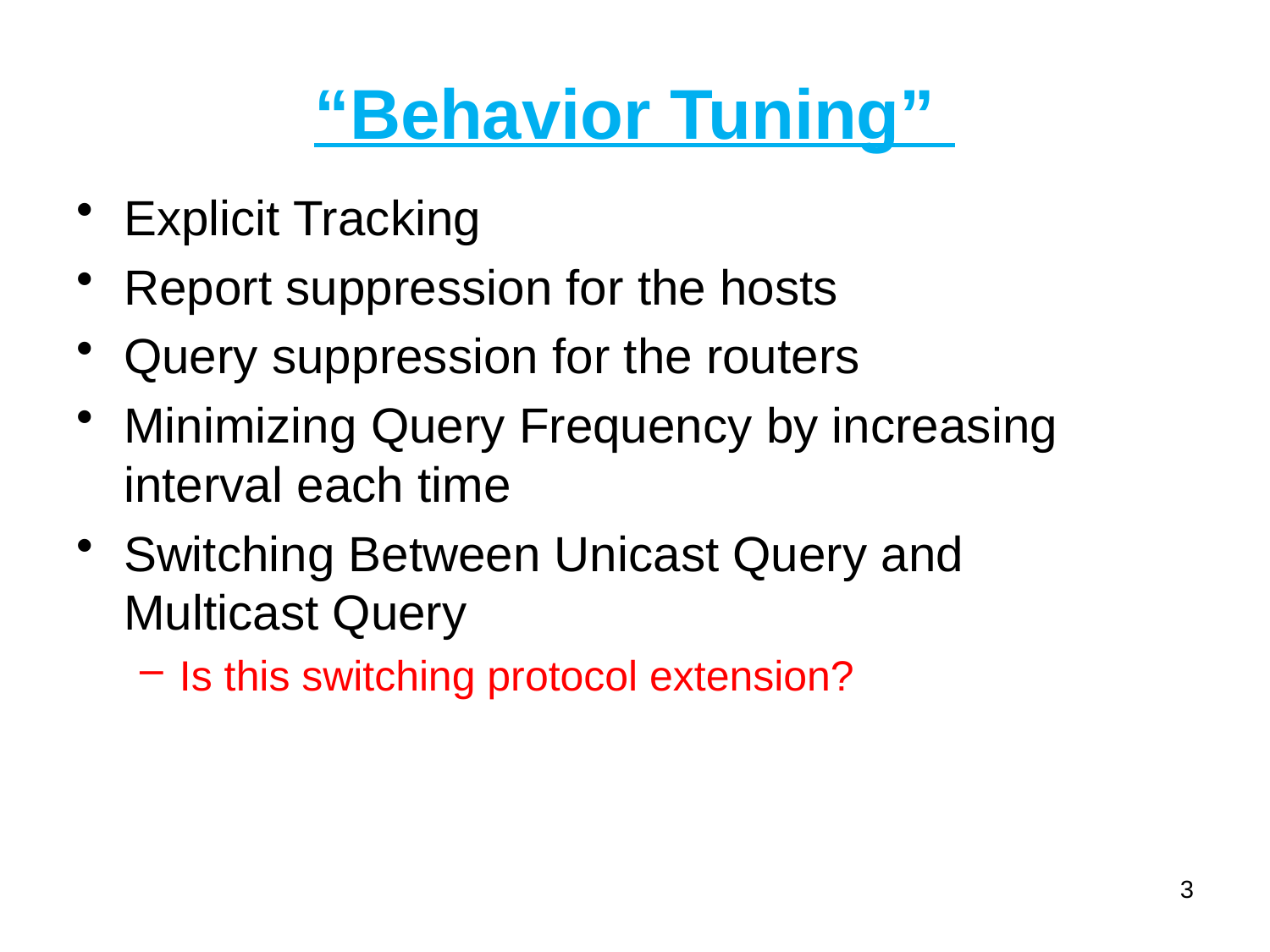

# “Behavior Tuning”
Explicit Tracking
Report suppression for the hosts
Query suppression for the routers
Minimizing Query Frequency by increasing interval each time
Switching Between Unicast Query and Multicast Query
Is this switching protocol extension?

3